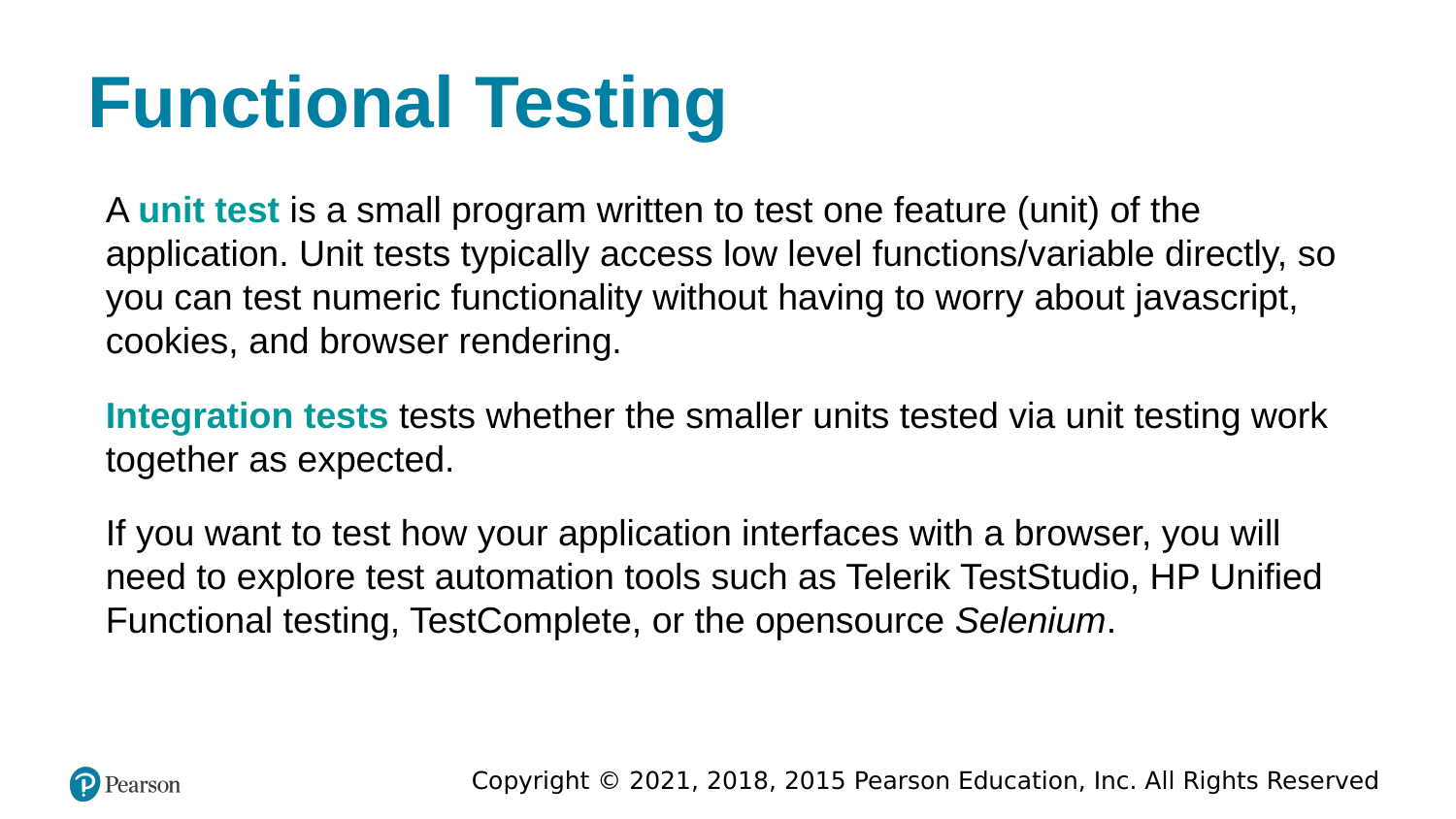

# Functional Testing
A unit test is a small program written to test one feature (unit) of the application. Unit tests typically access low level functions/variable directly, so you can test numeric functionality without having to worry about javascript, cookies, and browser rendering.
Integration tests tests whether the smaller units tested via unit testing work together as expected.
If you want to test how your application interfaces with a browser, you will need to explore test automation tools such as Telerik TestStudio, HP Unified Functional testing, TestComplete, or the opensource Selenium.